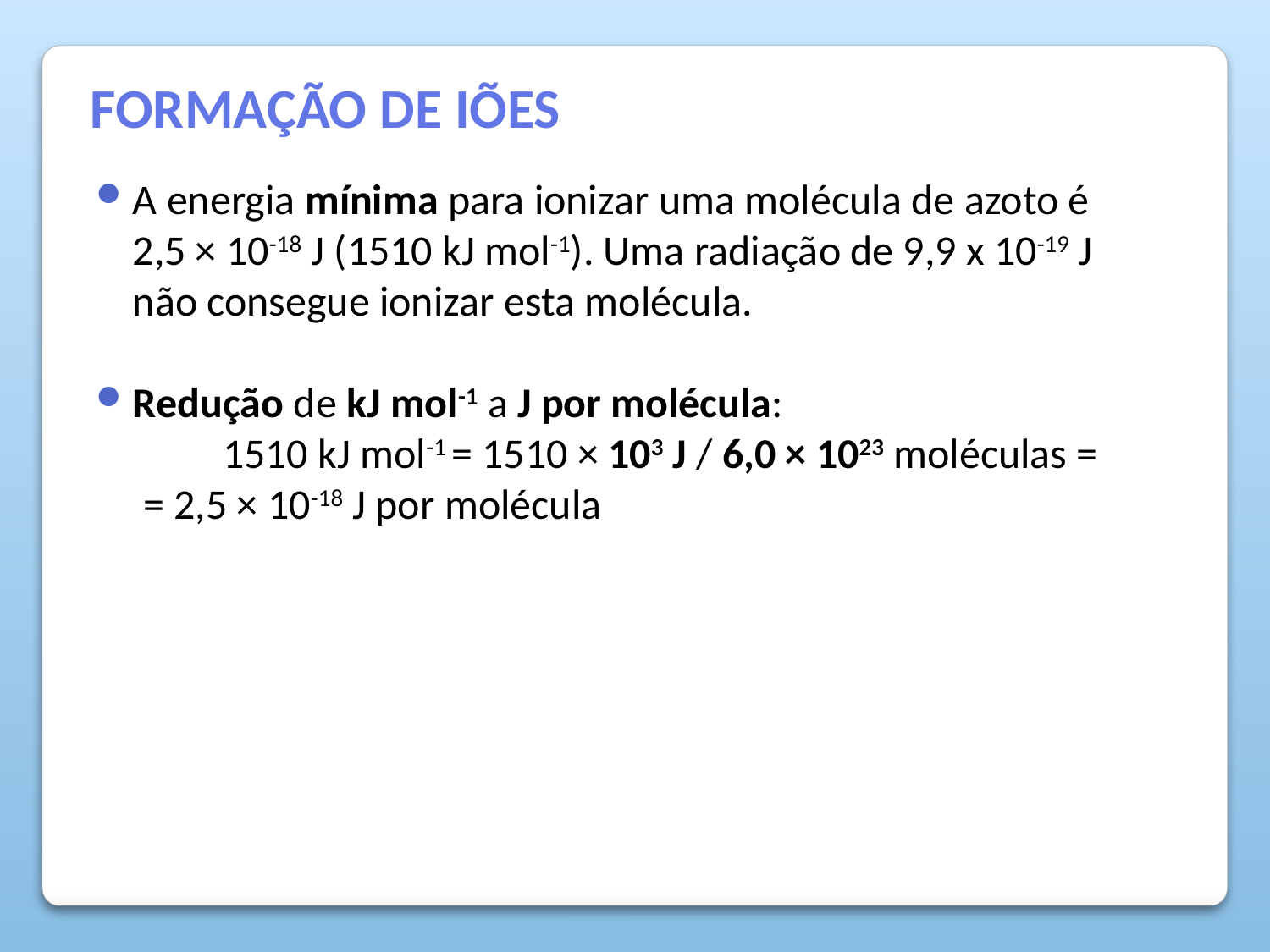

FORMAÇÃO DE IÕES
A energia mínima para ionizar uma molécula de azoto é
2,5 × 10­-18 J (1510 kJ mol-­1). Uma radiação de 9,9 x 10­-19 J
não consegue ionizar esta molécula.

Redução de kJ mol-­1 a J por molécula:
	1510 kJ mol-­1 = 1510 × 10­3 J / 6,0 × 10­23 moléculas =
     = 2,5 × 10­-18 J por molécula